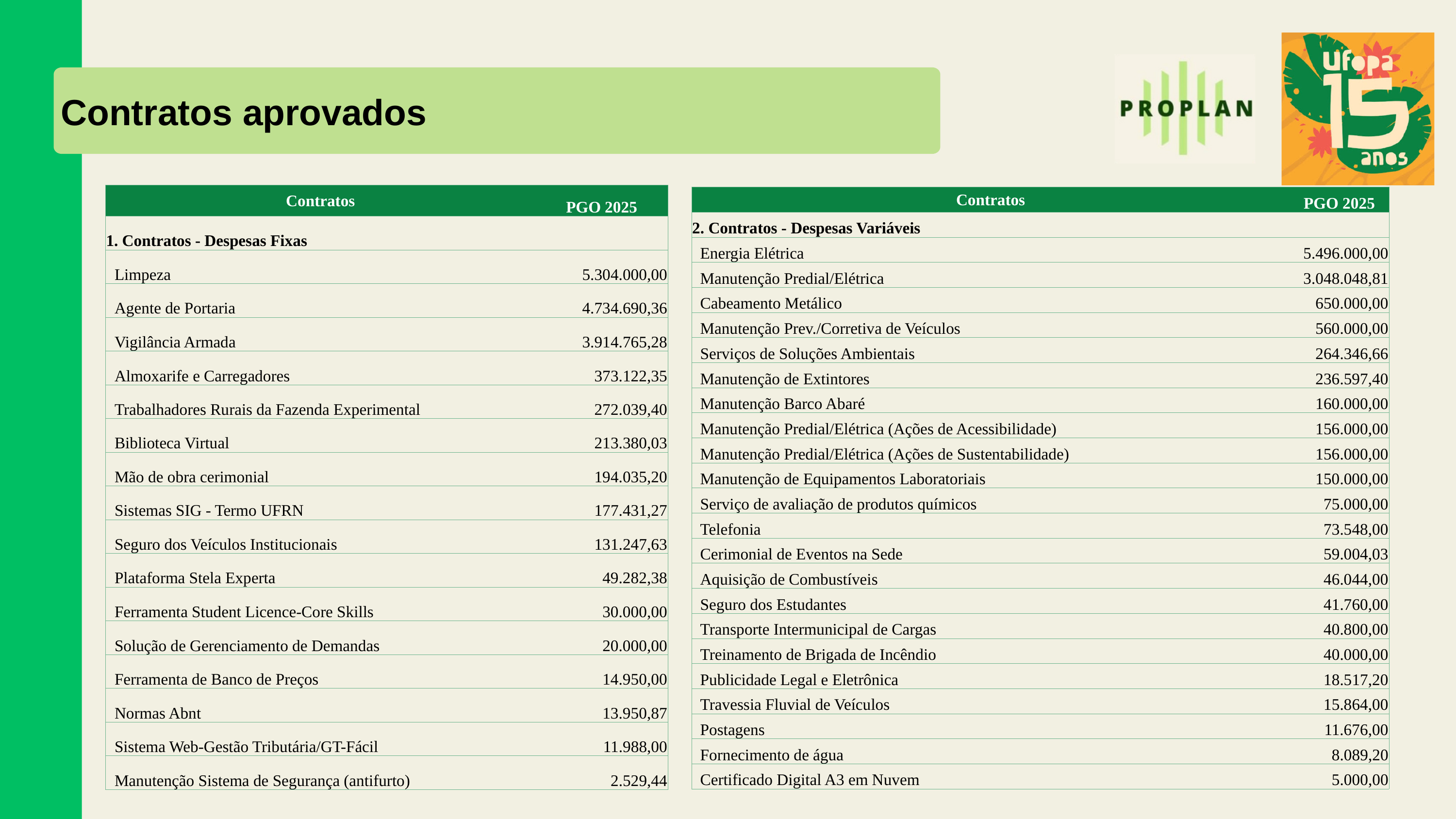

Contratos aprovados

| Contratos | PGO 2025 |
| --- | --- |
| 1. Contratos - Despesas Fixas |  |
| Limpeza | 5.304.000,00 |
| Agente de Portaria | 4.734.690,36 |
| Vigilância Armada | 3.914.765,28 |
| Almoxarife e Carregadores | 373.122,35 |
| Trabalhadores Rurais da Fazenda Experimental | 272.039,40 |
| Biblioteca Virtual | 213.380,03 |
| Mão de obra cerimonial | 194.035,20 |
| Sistemas SIG - Termo UFRN | 177.431,27 |
| Seguro dos Veículos Institucionais | 131.247,63 |
| Plataforma Stela Experta | 49.282,38 |
| Ferramenta Student Licence-Core Skills | 30.000,00 |
| Solução de Gerenciamento de Demandas | 20.000,00 |
| Ferramenta de Banco de Preços | 14.950,00 |
| Normas Abnt | 13.950,87 |
| Sistema Web-Gestão Tributária/GT-Fácil | 11.988,00 |
| Manutenção Sistema de Segurança (antifurto) | 2.529,44 |
| Contratos | PGO 2025 |
| --- | --- |
| 2. Contratos - Despesas Variáveis |  |
| Energia Elétrica | 5.496.000,00 |
| Manutenção Predial/Elétrica | 3.048.048,81 |
| Cabeamento Metálico | 650.000,00 |
| Manutenção Prev./Corretiva de Veículos | 560.000,00 |
| Serviços de Soluções Ambientais | 264.346,66 |
| Manutenção de Extintores | 236.597,40 |
| Manutenção Barco Abaré | 160.000,00 |
| Manutenção Predial/Elétrica (Ações de Acessibilidade) | 156.000,00 |
| Manutenção Predial/Elétrica (Ações de Sustentabilidade) | 156.000,00 |
| Manutenção de Equipamentos Laboratoriais | 150.000,00 |
| Serviço de avaliação de produtos químicos | 75.000,00 |
| Telefonia | 73.548,00 |
| Cerimonial de Eventos na Sede | 59.004,03 |
| Aquisição de Combustíveis | 46.044,00 |
| Seguro dos Estudantes | 41.760,00 |
| Transporte Intermunicipal de Cargas | 40.800,00 |
| Treinamento de Brigada de Incêndio | 40.000,00 |
| Publicidade Legal e Eletrônica | 18.517,20 |
| Travessia Fluvial de Veículos | 15.864,00 |
| Postagens | 11.676,00 |
| Fornecimento de água | 8.089,20 |
| Certificado Digital A3 em Nuvem | 5.000,00 |